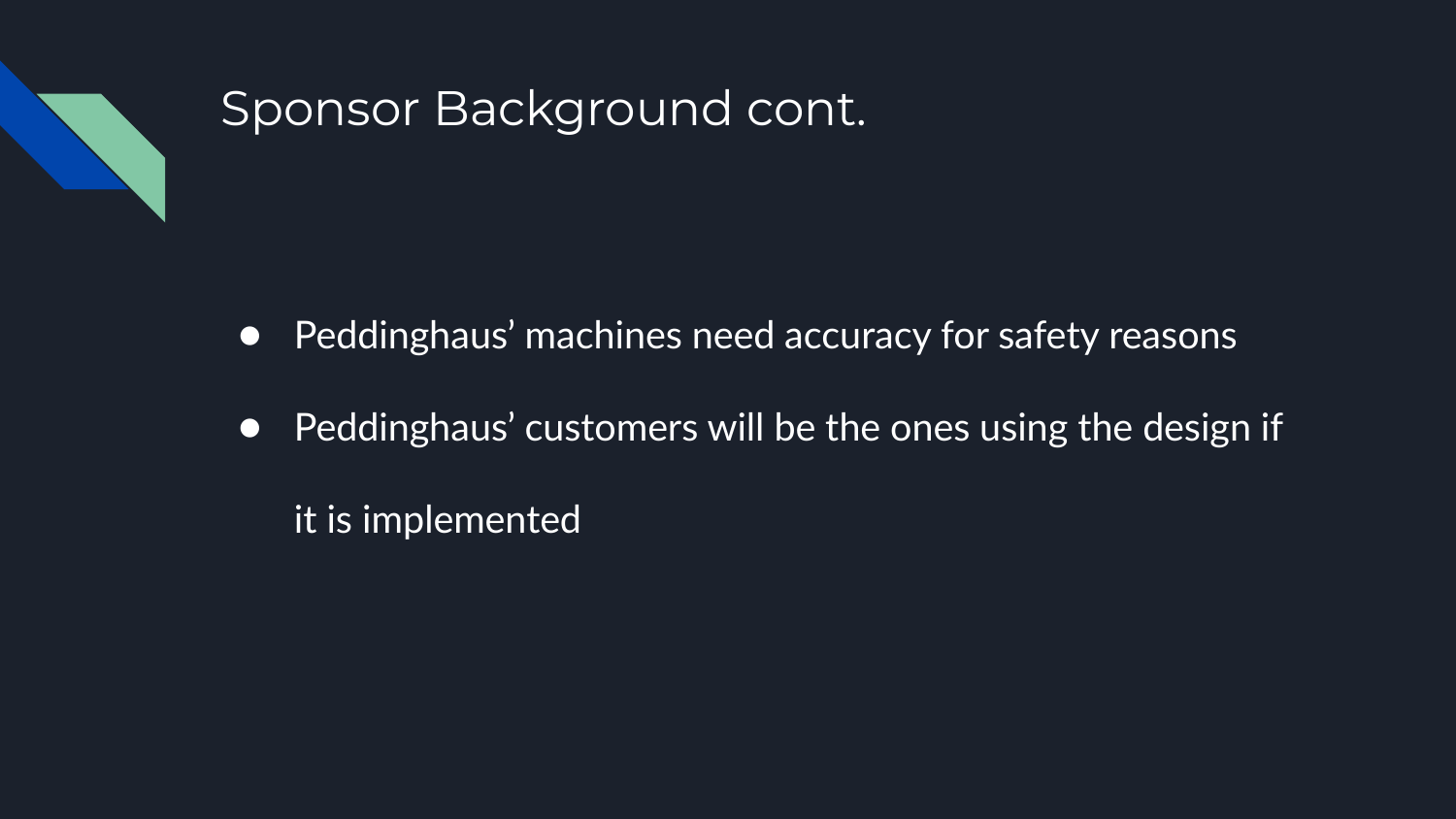

# Sponsor Background cont.
Peddinghaus’ machines need accuracy for safety reasons
Peddinghaus’ customers will be the ones using the design if it is implemented